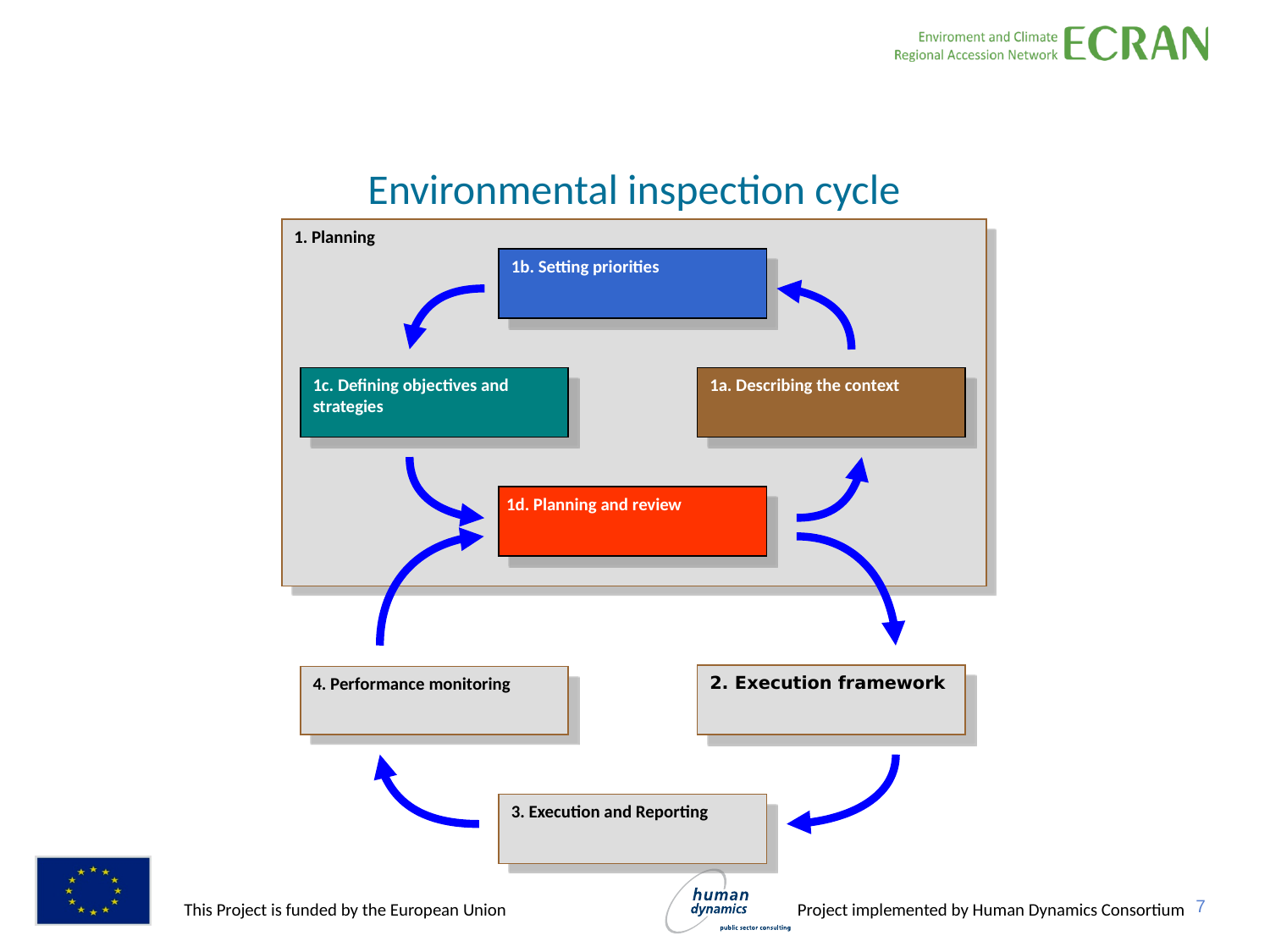

Environmental inspection cycle
1. Planning
1b. Setting priorities

1c. Defining objectives and strategies
1a. Describing the context

1d. Planning and review

2. Execution framework

4. Performance monitoring

3. Execution and Reporting
7
7